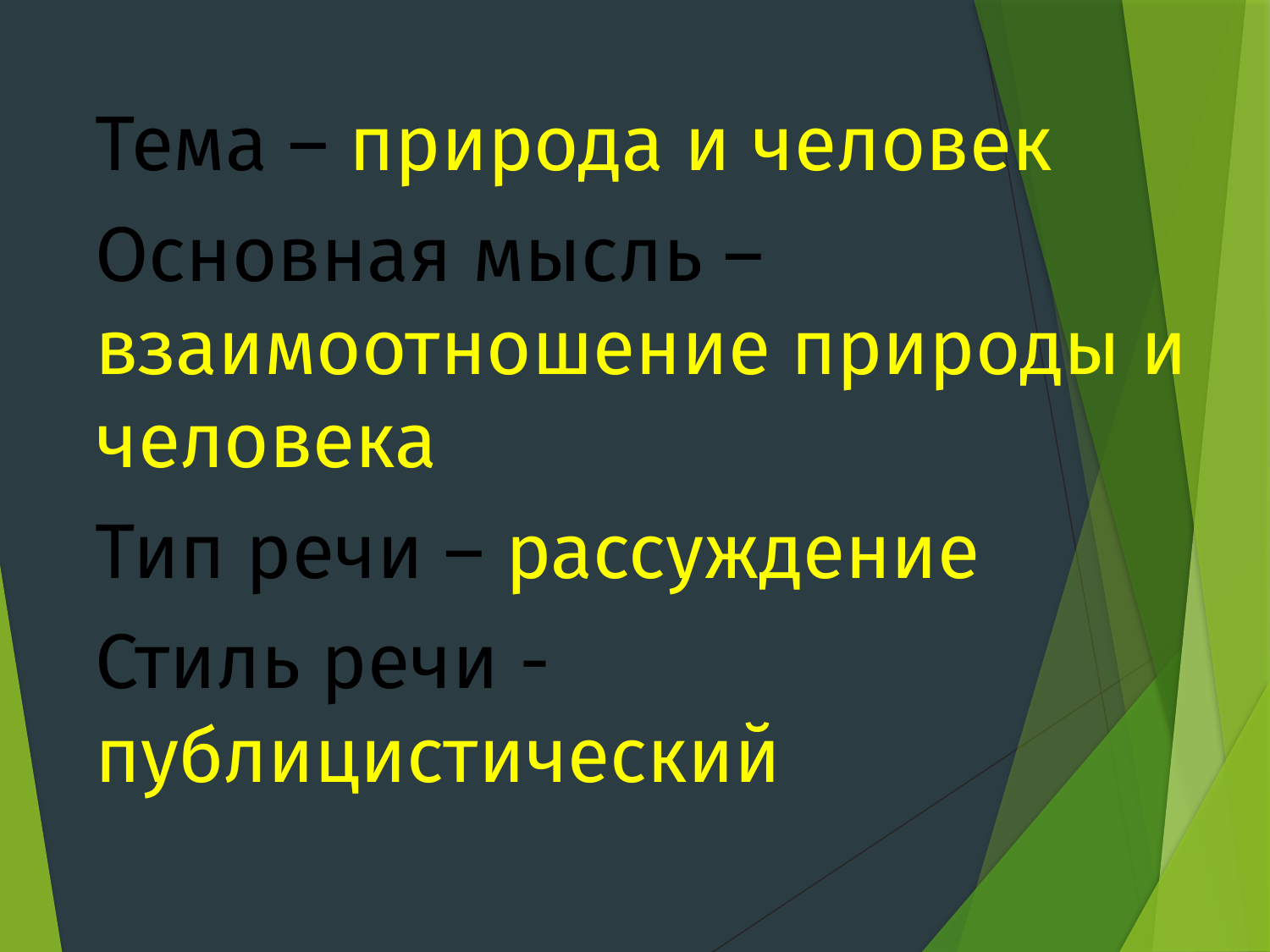

Тема – природа и человек
Основная мысль – взаимоотношение природы и человека
Тип речи – рассуждение
Стиль речи - публицистический